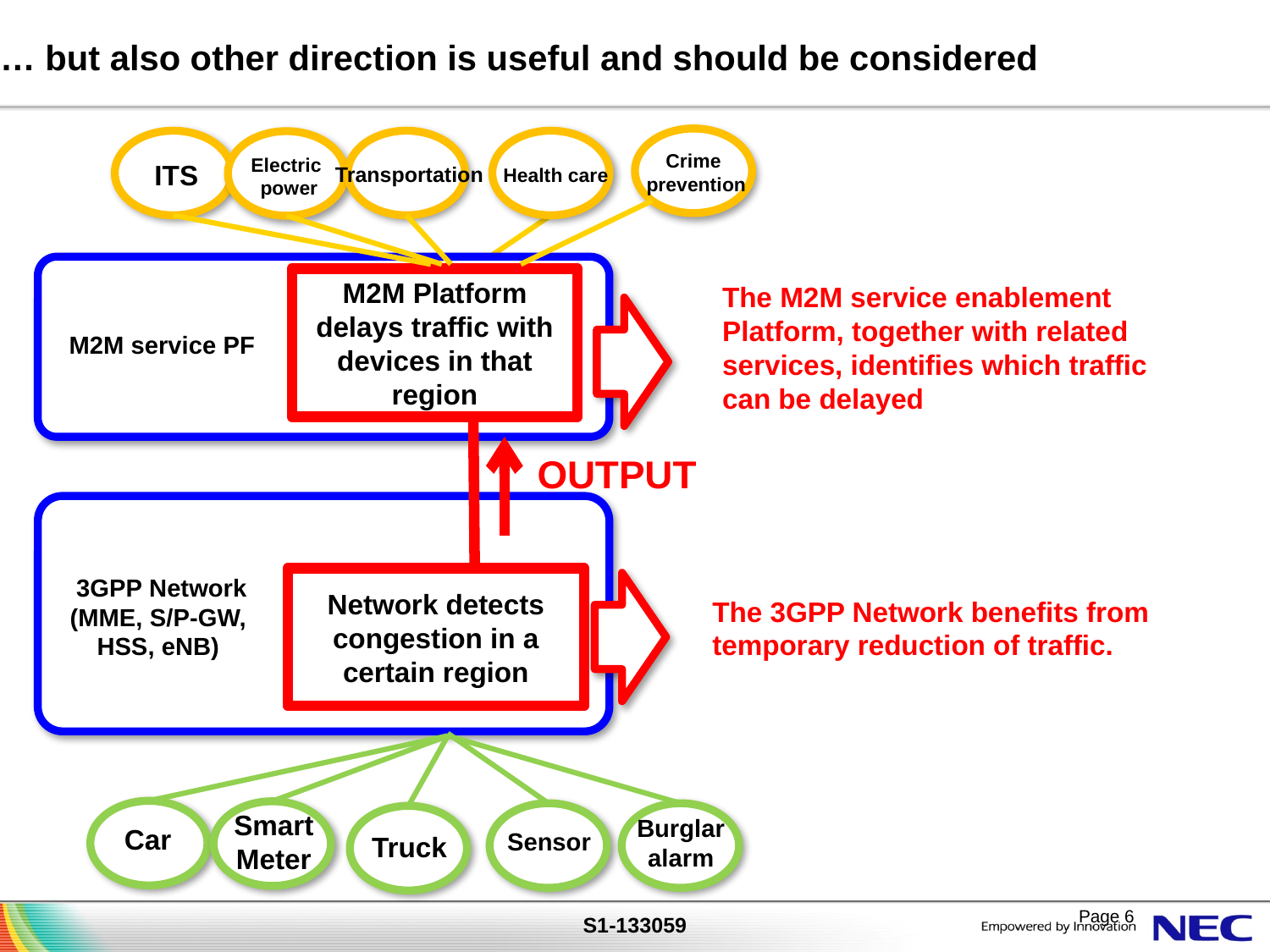

… but also other direction is useful and should be considered

Crime
prevention
Electric
power
ITS
Transportation
Health care

M2M Platform delays traffic with devices in that region
The M2M service enablement Platform, together with related services, identifies which traffic can be delayed

M2M service PF
OUTPUT

3GPP Network
(MME, S/P-GW,
HSS, eNB)
Network detects congestion in a certain region

The 3GPP Network benefits from temporary reduction of traffic.

Smart
Meter

Burglar alarm
Car
Sensor
Truck
Page 6